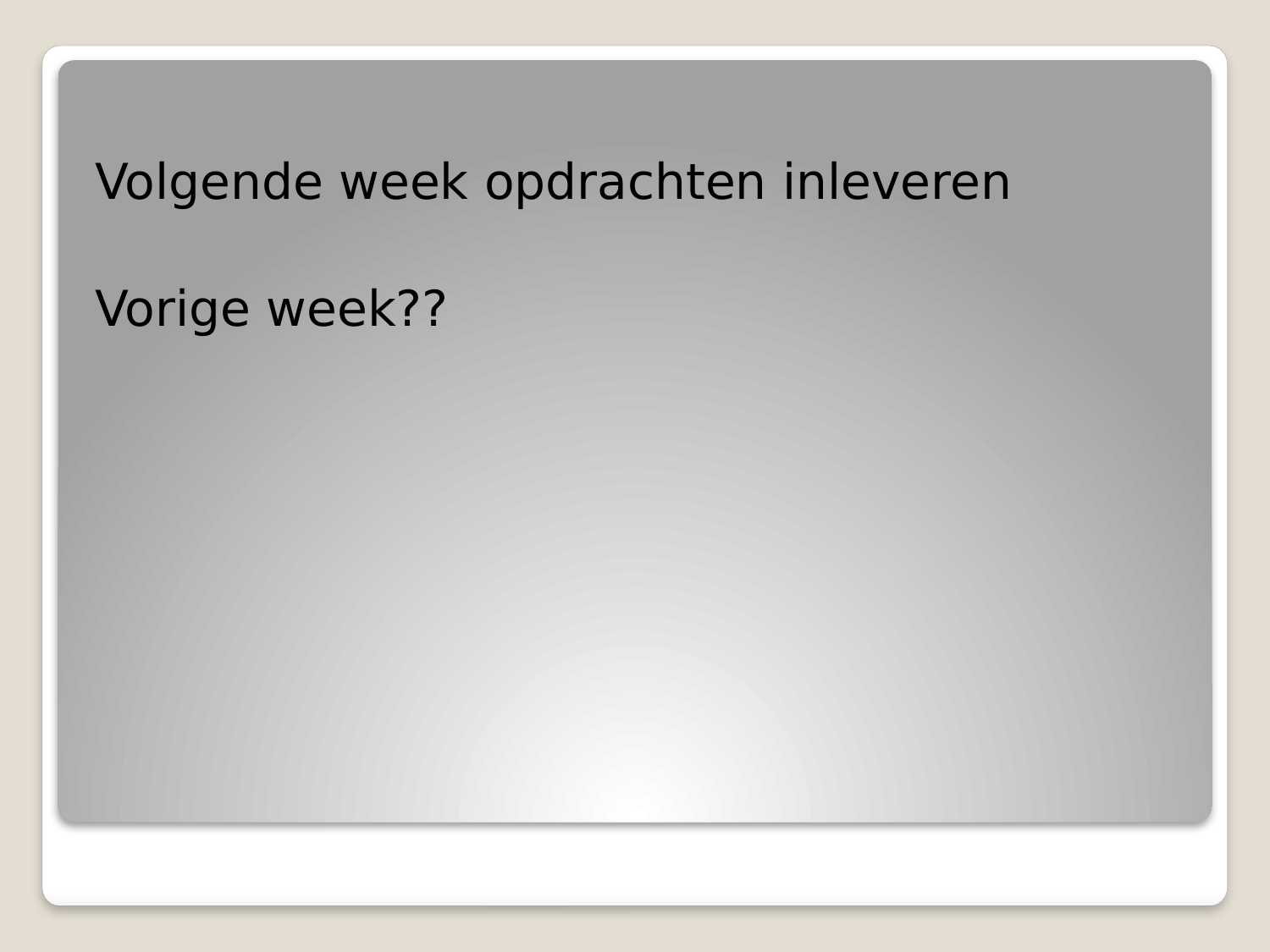

Volgende week opdrachten inleveren

Vorige week??
#